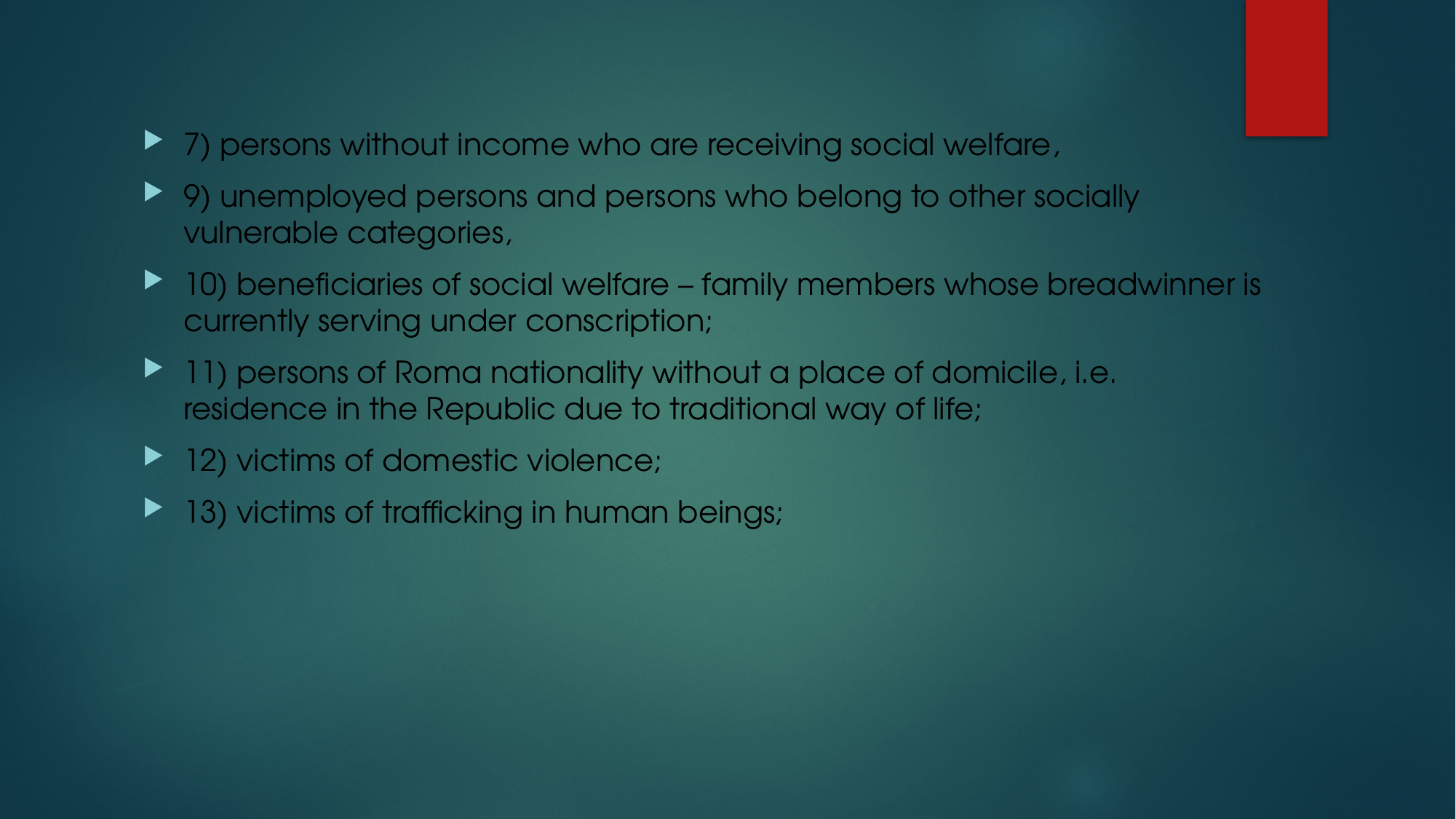

7) persons without income who are receiving social welfare,
9) unemployed persons and persons who belong to other socially vulnerable categories,
10) beneficiaries of social welfare – family members whose breadwinner is currently serving under conscription;
11) persons of Roma nationality without a place of domicile, i.e. residence in the Republic due to traditional way of life;
12) victims of domestic violence;
13) victims of trafficking in human beings;